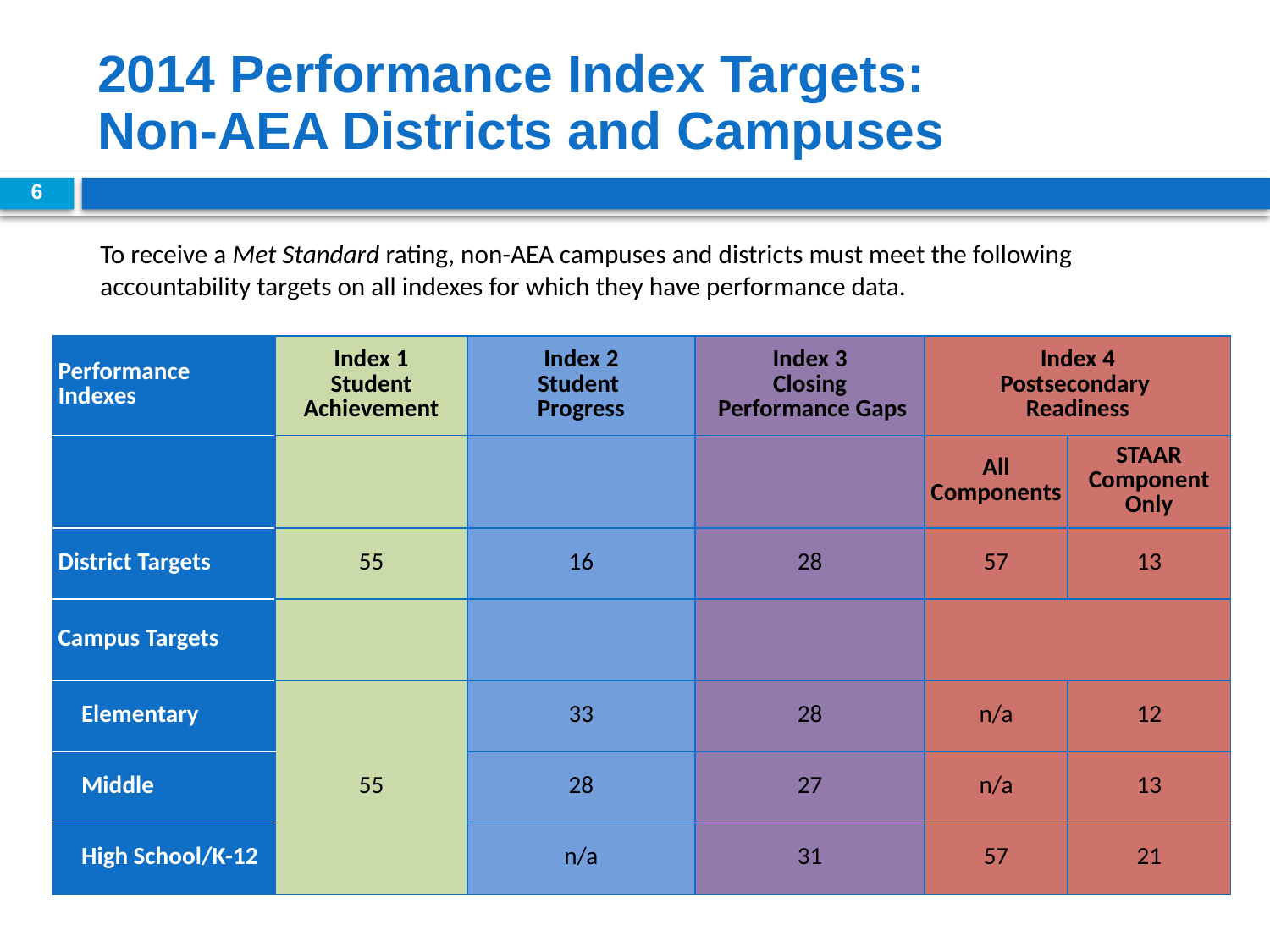

# 2014 Performance Index Targets: Non-AEA Districts and Campuses
6
To receive a Met Standard rating, non-AEA campuses and districts must meet the following
accountability targets on all indexes for which they have performance data.
| Performance Indexes | Index 1 Student Achievement | Index 2 Student Progress | Index 3 Closing Performance Gaps | Index 4 Postsecondary Readiness |  |
| --- | --- | --- | --- | --- | --- |
|  |  |  |  | All Components | STAAR Component Only |
| District Targets | 55 | 16 | 28 | 57 | 13 |
| Campus Targets |  |  |  |  |  |
| Elementary | 55 | 33 | 28 | n/a | 12 |
| Middle |  | 28 | 27 | n/a | 13 |
| High School/K-12 |  | n/a | 31 | 57 | 21 |